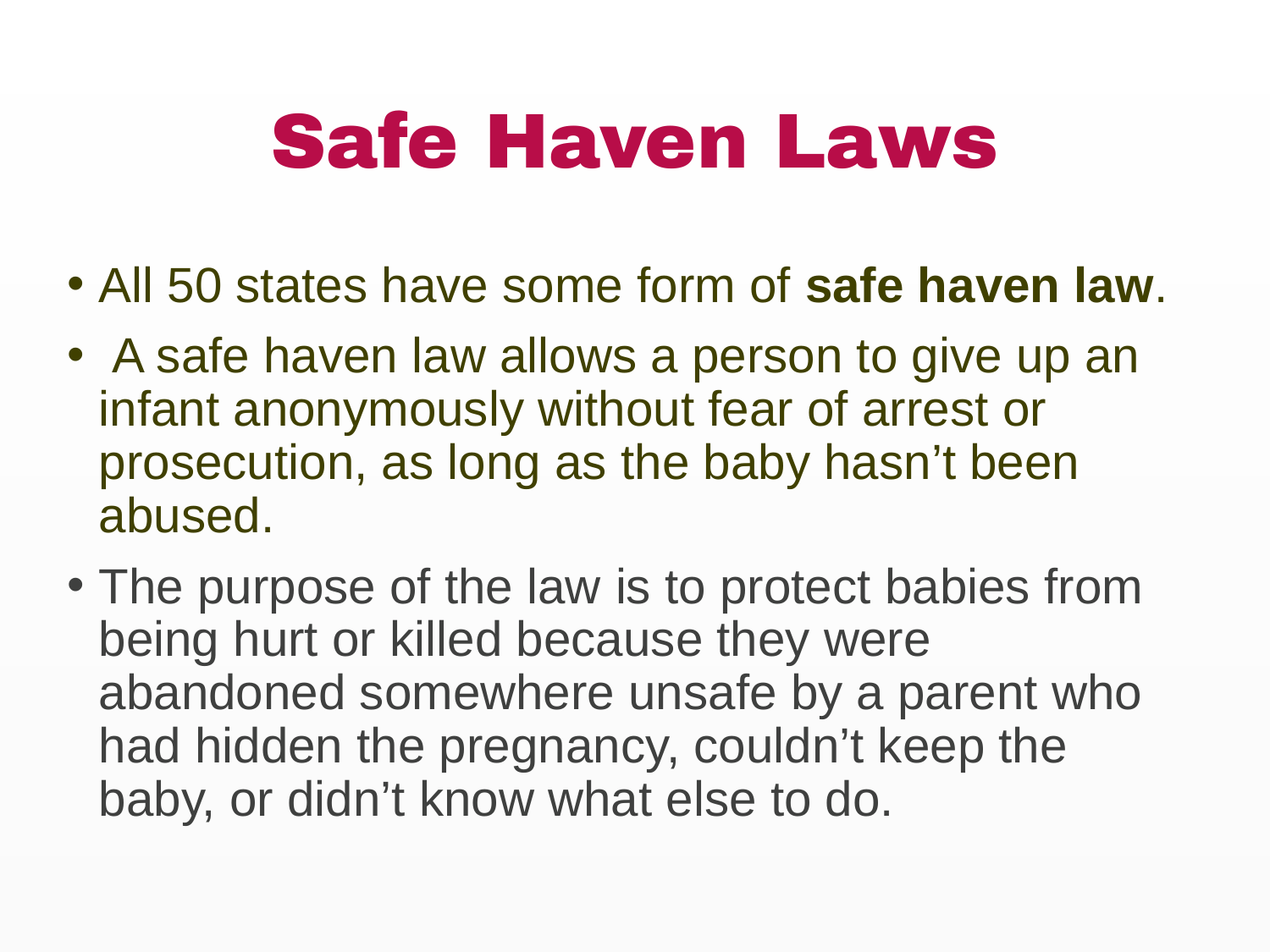

# Safe Haven Laws
All 50 states have some form of safe haven law.
 A safe haven law allows a person to give up an infant anonymously without fear of arrest or prosecution, as long as the baby hasn’t been abused.
The purpose of the law is to protect babies from being hurt or killed because they were abandoned somewhere unsafe by a parent who had hidden the pregnancy, couldn’t keep the baby, or didn’t know what else to do.